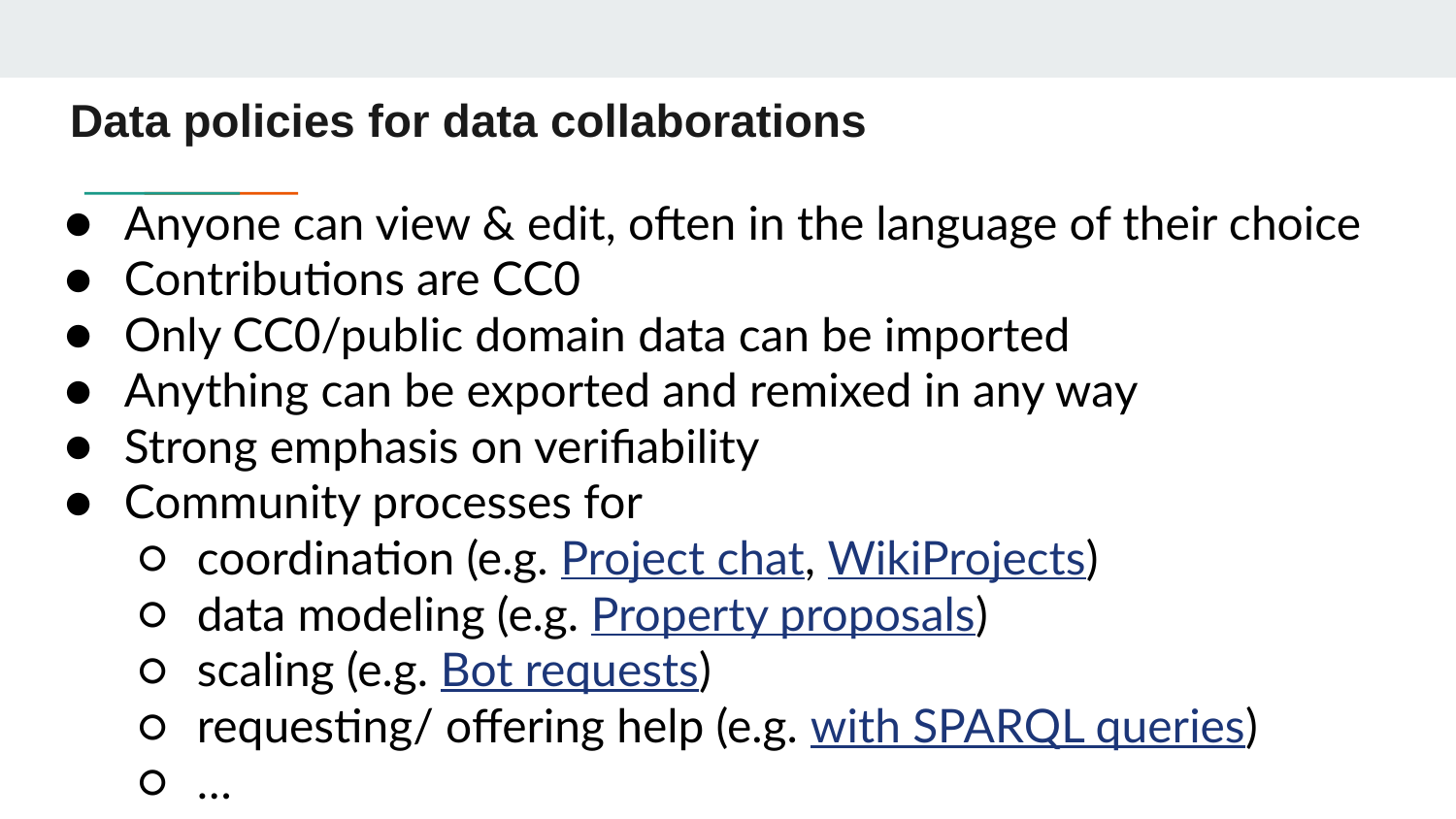

# Data policies for data collaborations
Anyone can view & edit, often in the language of their choice
Contributions are CC0
Only CC0/public domain data can be imported
Anything can be exported and remixed in any way
Strong emphasis on verifiability
Community processes for
coordination (e.g. Project chat, WikiProjects)
data modeling (e.g. Property proposals)
scaling (e.g. Bot requests)
requesting/ offering help (e.g. with SPARQL queries)
…